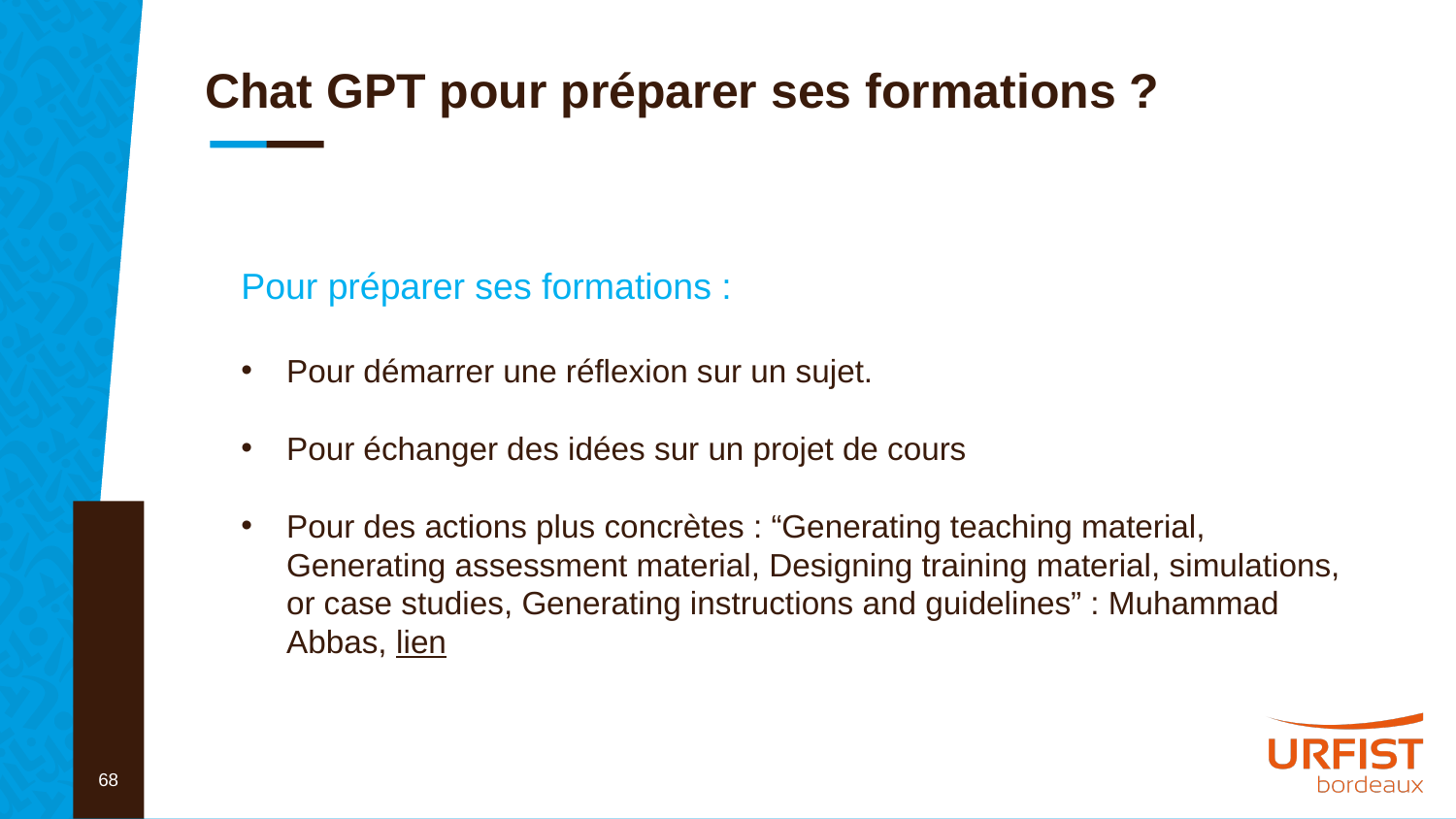

# Chat GPT pour préparer ses formations ?
Pour préparer ses formations :

Pour démarrer une réflexion sur un sujet.

Pour échanger des idées sur un projet de cours

Pour des actions plus concrètes : “Generating teaching material,  Generating assessment material, Designing training material, simulations, or case studies, Generating instructions and guidelines” : Muhammad Abbas, lien

68